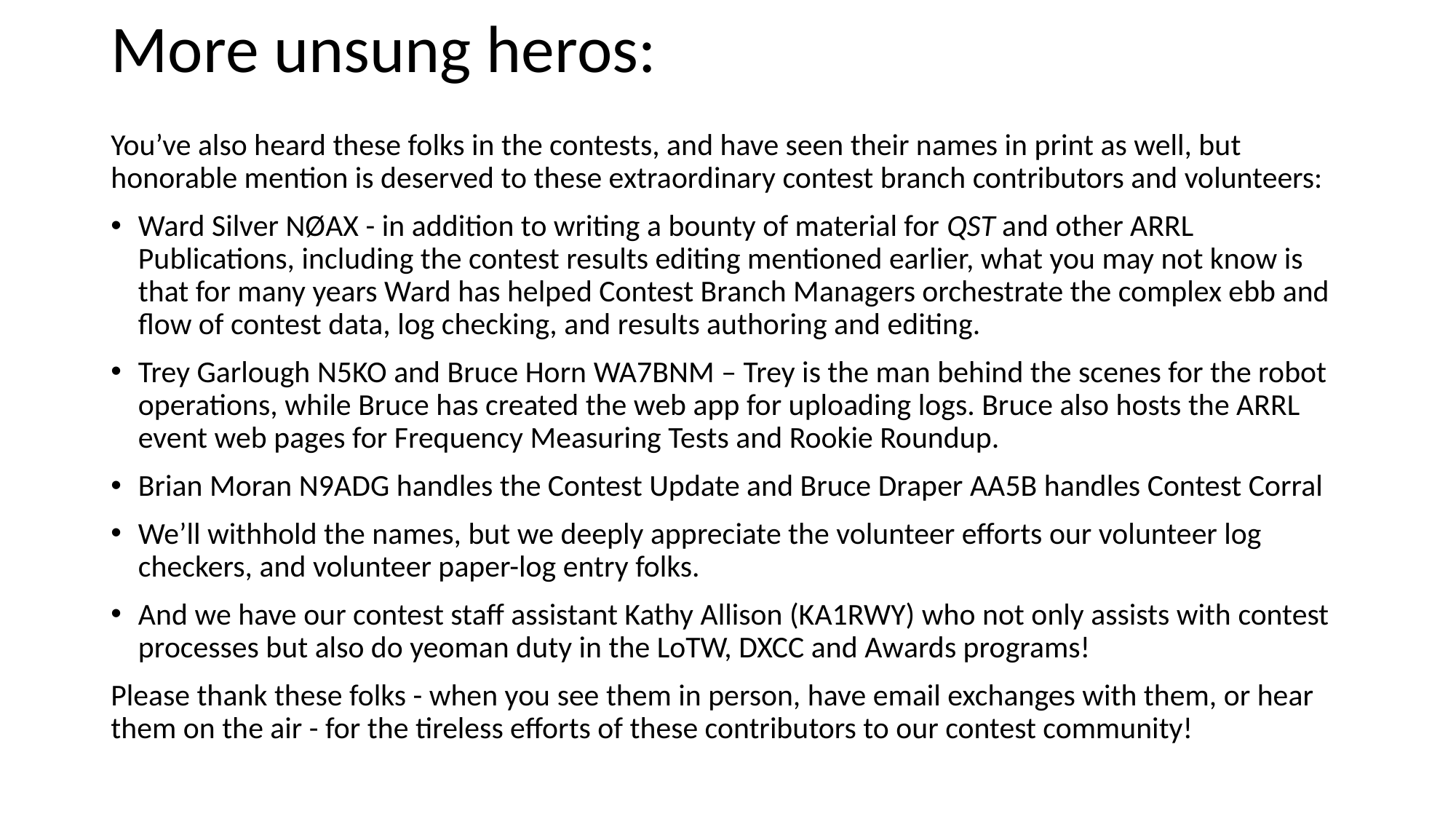

# More unsung heros:
You’ve also heard these folks in the contests, and have seen their names in print as well, but honorable mention is deserved to these extraordinary contest branch contributors and volunteers:
Ward Silver NØAX - in addition to writing a bounty of material for QST and other ARRL Publications, including the contest results editing mentioned earlier, what you may not know is that for many years Ward has helped Contest Branch Managers orchestrate the complex ebb and flow of contest data, log checking, and results authoring and editing.
Trey Garlough N5KO and Bruce Horn WA7BNM – Trey is the man behind the scenes for the robot operations, while Bruce has created the web app for uploading logs. Bruce also hosts the ARRL event web pages for Frequency Measuring Tests and Rookie Roundup.
Brian Moran N9ADG handles the Contest Update and Bruce Draper AA5B handles Contest Corral
We’ll withhold the names, but we deeply appreciate the volunteer efforts our volunteer log checkers, and volunteer paper-log entry folks.
And we have our contest staff assistant Kathy Allison (KA1RWY) who not only assists with contest processes but also do yeoman duty in the LoTW, DXCC and Awards programs!
Please thank these folks - when you see them in person, have email exchanges with them, or hear them on the air - for the tireless efforts of these contributors to our contest community!